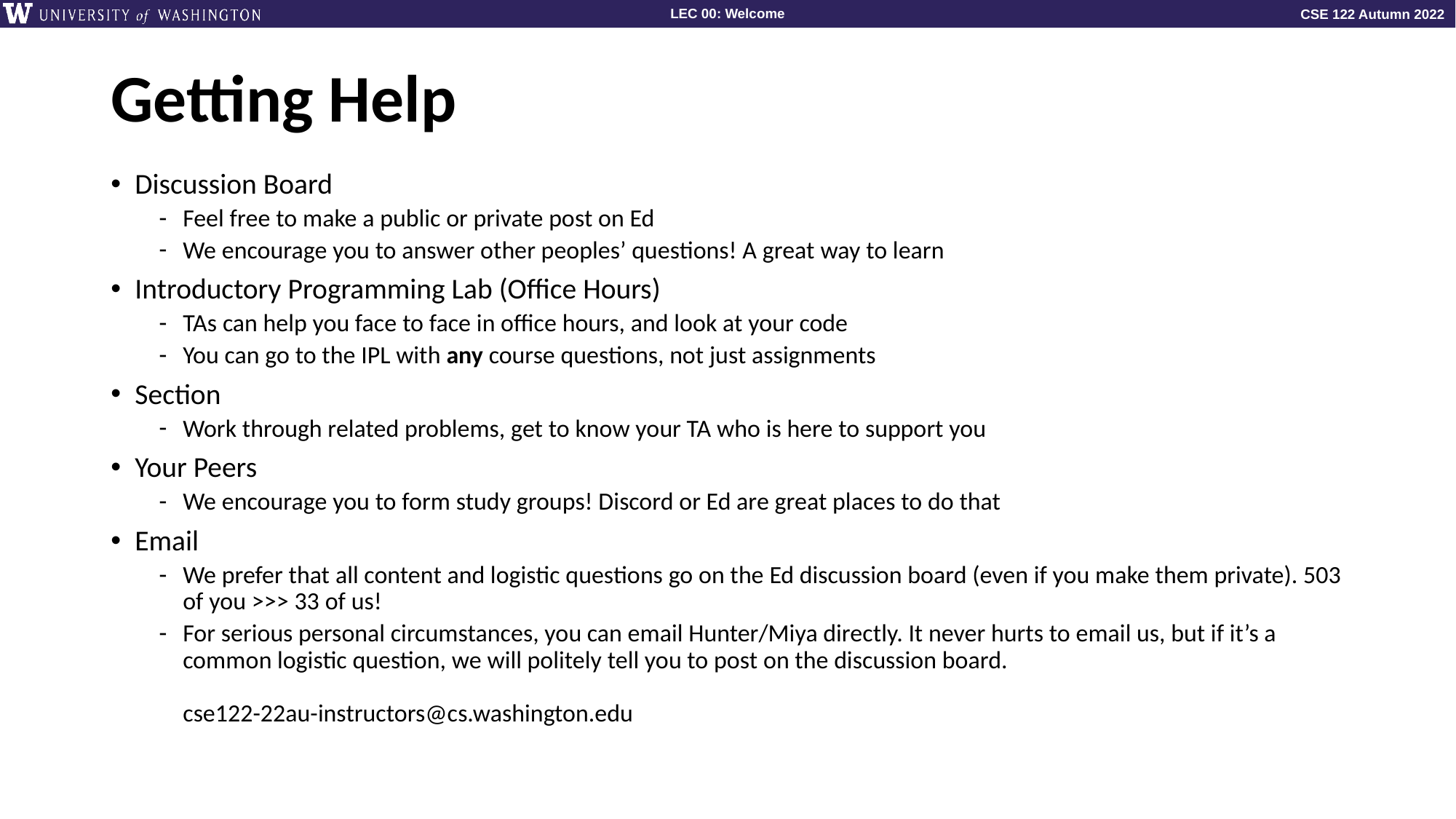

# Getting Help
Discussion Board
Feel free to make a public or private post on Ed
We encourage you to answer other peoples’ questions! A great way to learn
Introductory Programming Lab (Office Hours)
TAs can help you face to face in office hours, and look at your code
You can go to the IPL with any course questions, not just assignments
Section
Work through related problems, get to know your TA who is here to support you
Your Peers
We encourage you to form study groups! Discord or Ed are great places to do that
Email
We prefer that all content and logistic questions go on the Ed discussion board (even if you make them private). 503 of you >>> 33 of us!
For serious personal circumstances, you can email Hunter/Miya directly. It never hurts to email us, but if it’s a common logistic question, we will politely tell you to post on the discussion board.
cse122-22au-instructors@cs.washington.edu